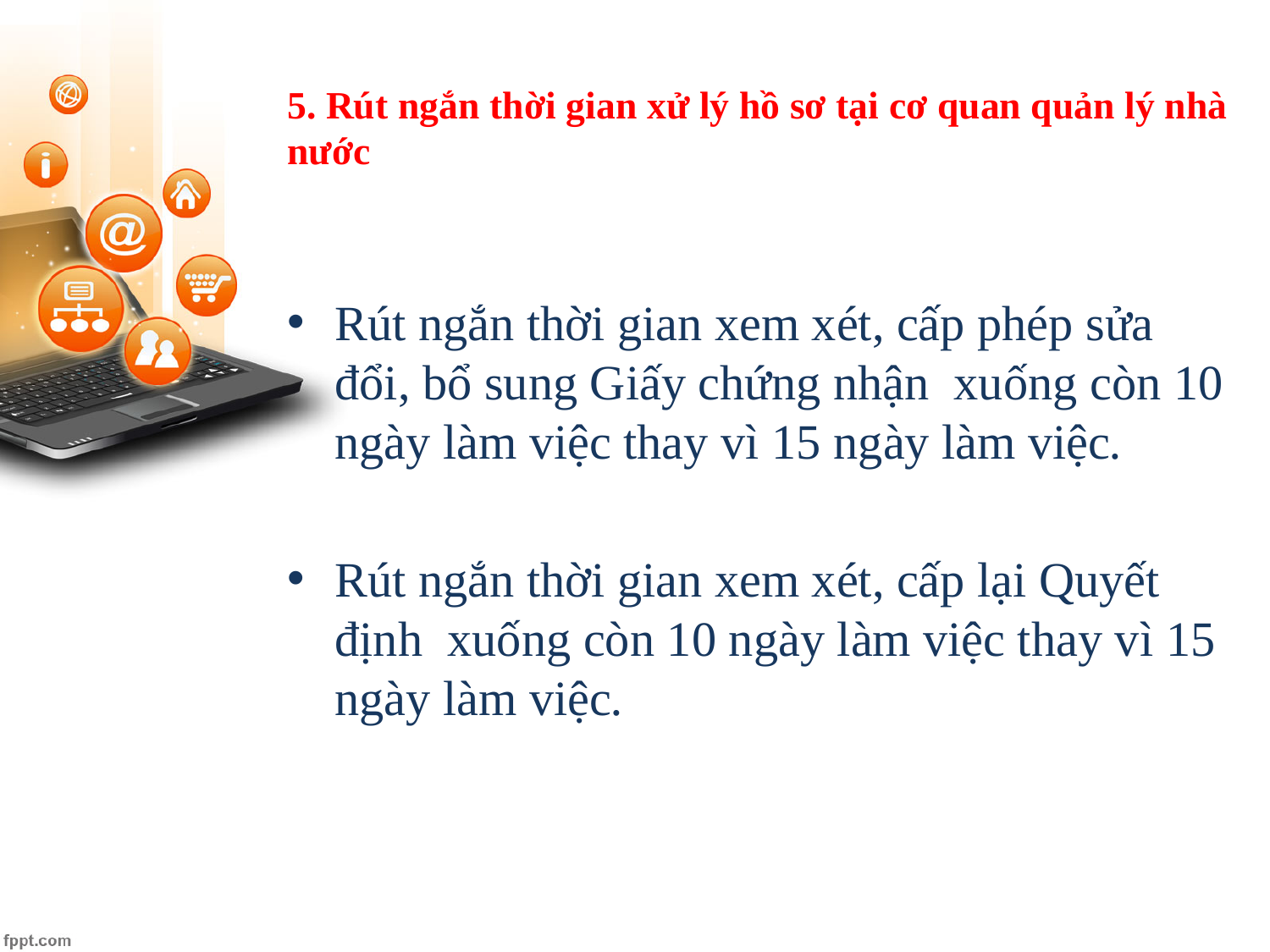

# 5. Rút ngắn thời gian xử lý hồ sơ tại cơ quan quản lý nhà nước
Rút ngắn thời gian xem xét, cấp phép sửa đổi, bổ sung Giấy chứng nhận  xuống còn 10 ngày làm việc thay vì 15 ngày làm việc.

Rút ngắn thời gian xem xét, cấp lại Quyết định  xuống còn 10 ngày làm việc thay vì 15 ngày làm việc.